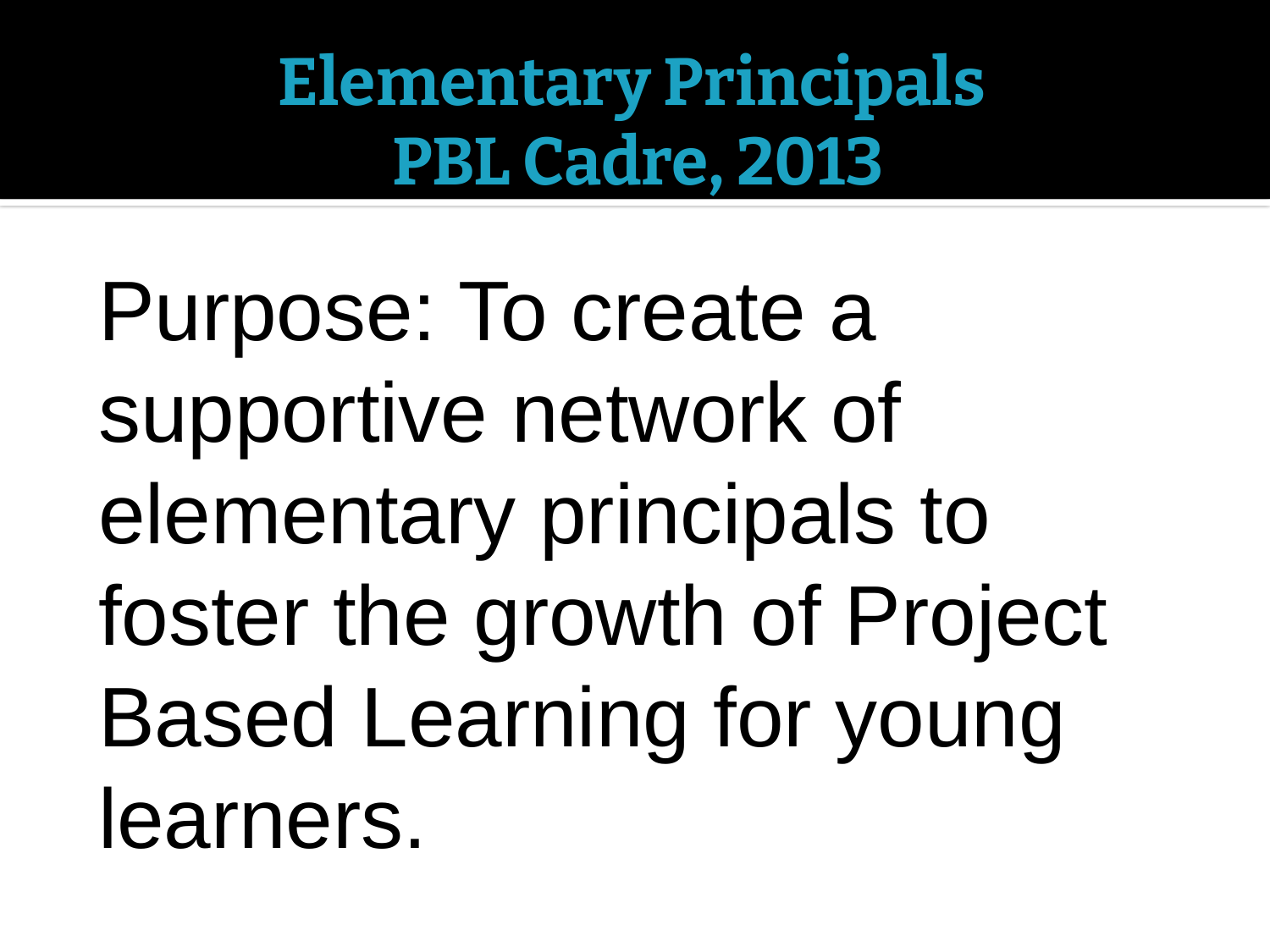

# Elementary Principals PBL Cadre, 2013
Purpose: To create a supportive network of elementary principals to foster the growth of Project Based Learning for young learners.